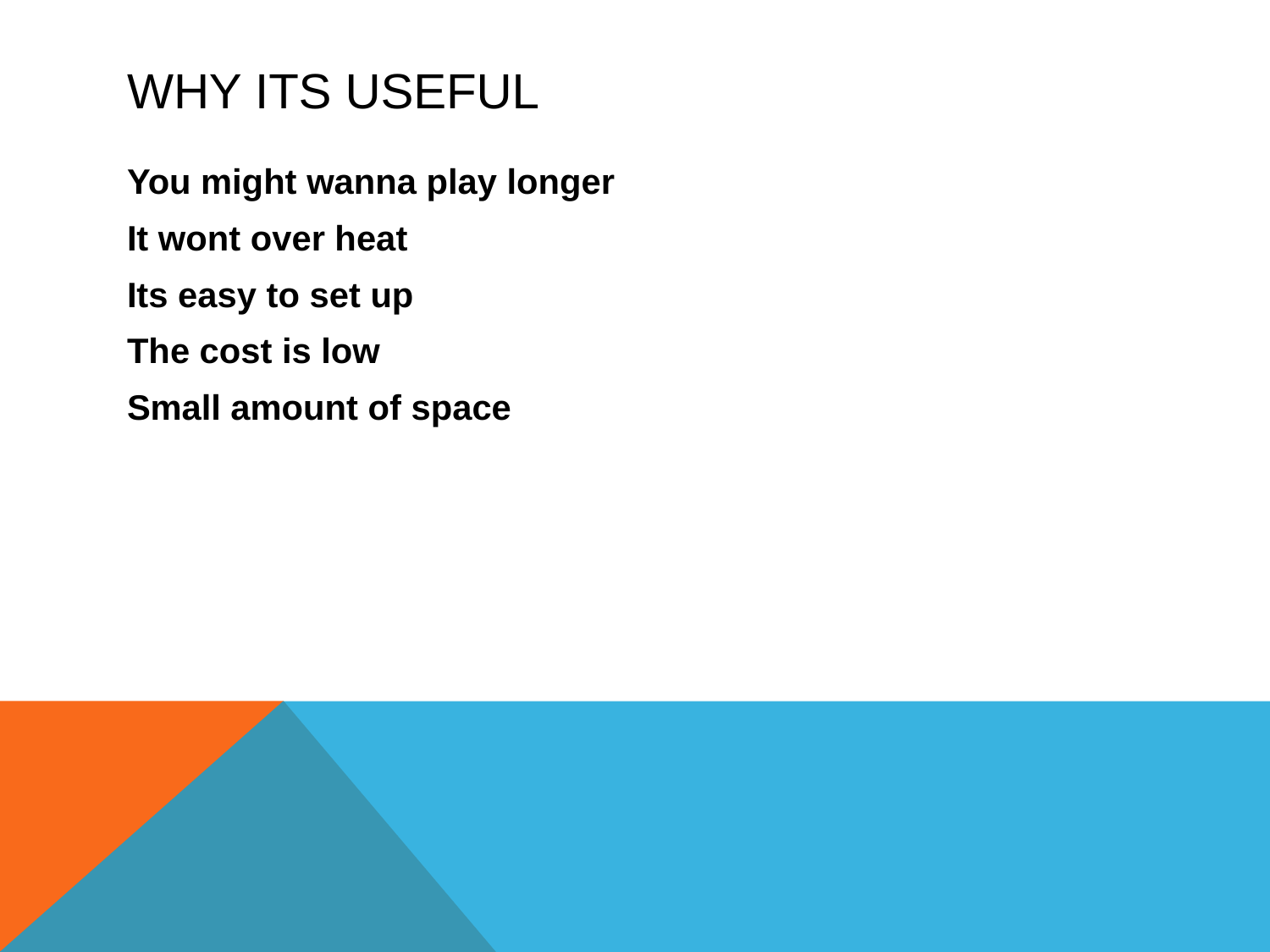

# Why its useful
You might wanna play longer
It wont over heat
Its easy to set up
The cost is low
Small amount of space